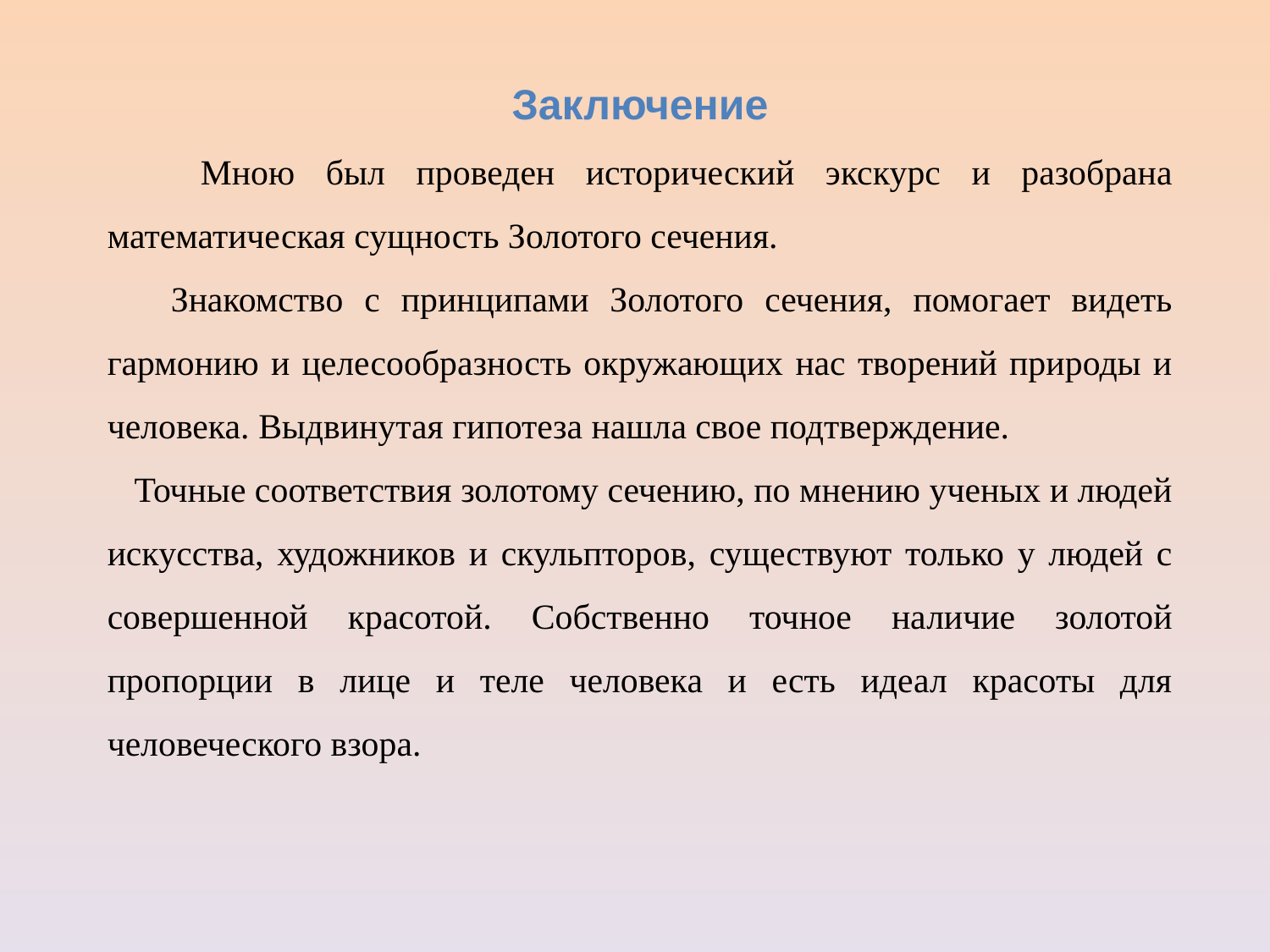

Заключение
   Мною был проведен исторический экскурс и разобрана математическая сущность Золотого сечения.
   Знакомство с принципами Золотого сечения, помогает видеть гармонию и целесообразность окружающих нас творений природы и человека. Выдвинутая гипотеза нашла свое подтверждение.
   Точные соответствия золотому сечению, по мнению ученых и людей искусства, художников и скульпторов, существуют только у людей с совершенной красотой. Собственно точное наличие золотой пропорции в лице и теле человека и есть идеал красоты для человеческого взора.